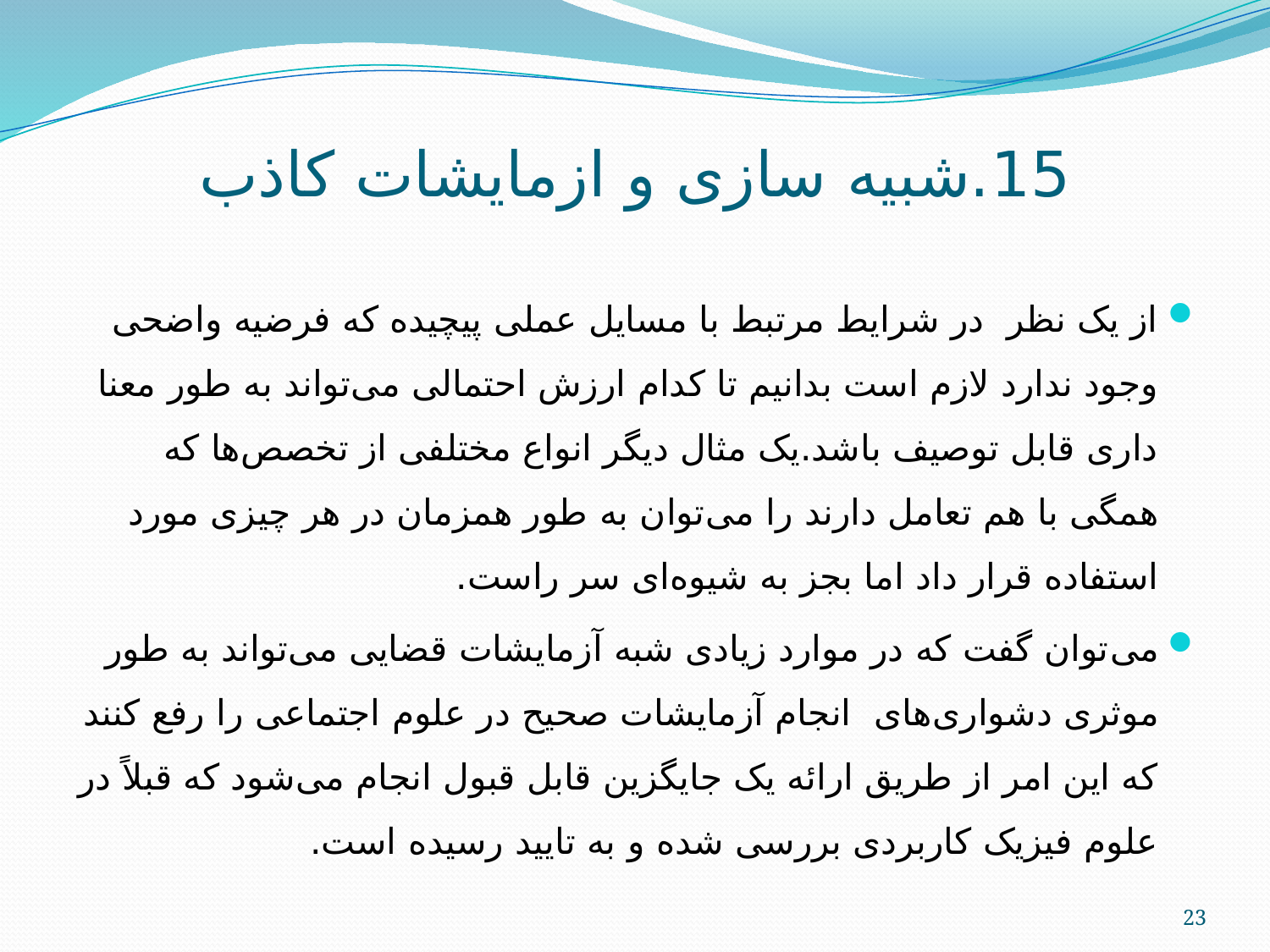

# 15.شبیه سازی و ازمایشات کاذب
از یک نظر  در شرایط مرتبط با مسایل عملی پیچیده که فرضیه واضحی وجود ندارد لازم است بدانیم تا کدام ارزش احتمالی می‌تواند به طور معنا داری قابل توصیف باشد.یک مثال دیگر انواع مختلفی از تخصص‌ها که همگی با هم تعامل دارند را می‌توان به طور همزمان در هر چیزی مورد استفاده قرار داد اما بجز به شیوه‌ای سر راست.
می‌توان گفت که در موارد زیادی شبه آزمایشات قضایی می‌تواند به طور موثری دشواری‌های  انجام آزمایشات صحیح در علوم اجتماعی را رفع کنند که این امر از طریق ارائه یک جایگزین قابل قبول انجام می‌شود که قبلاً در علوم فیزیک کاربردی بررسی شده و به تایید رسیده است.

23